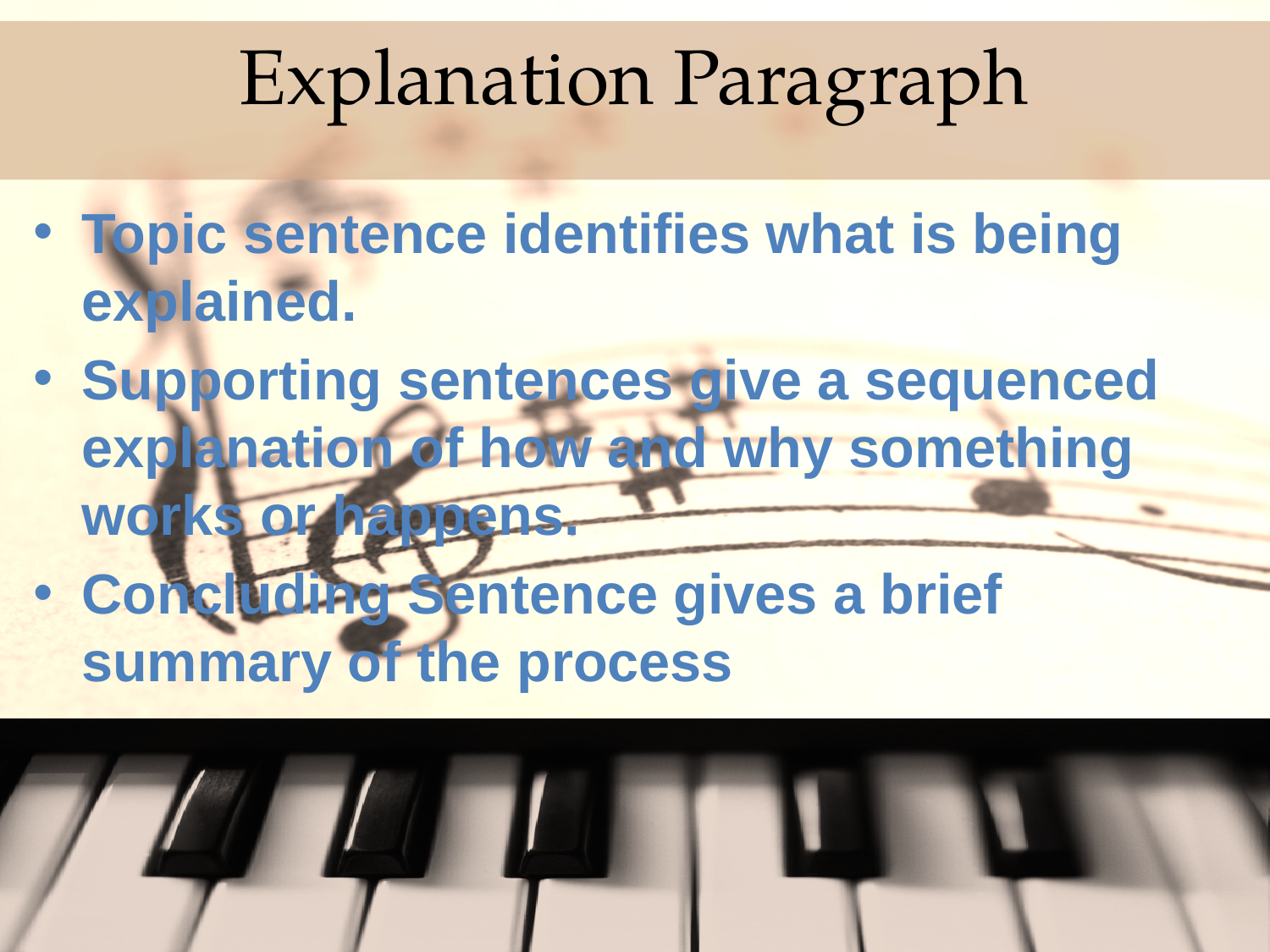

# Explanation Paragraph
Topic sentence identifies what is being explained.
Supporting sentences give a sequenced explanation of how and why something works or happens.
Concluding Sentence gives a brief summary of the process